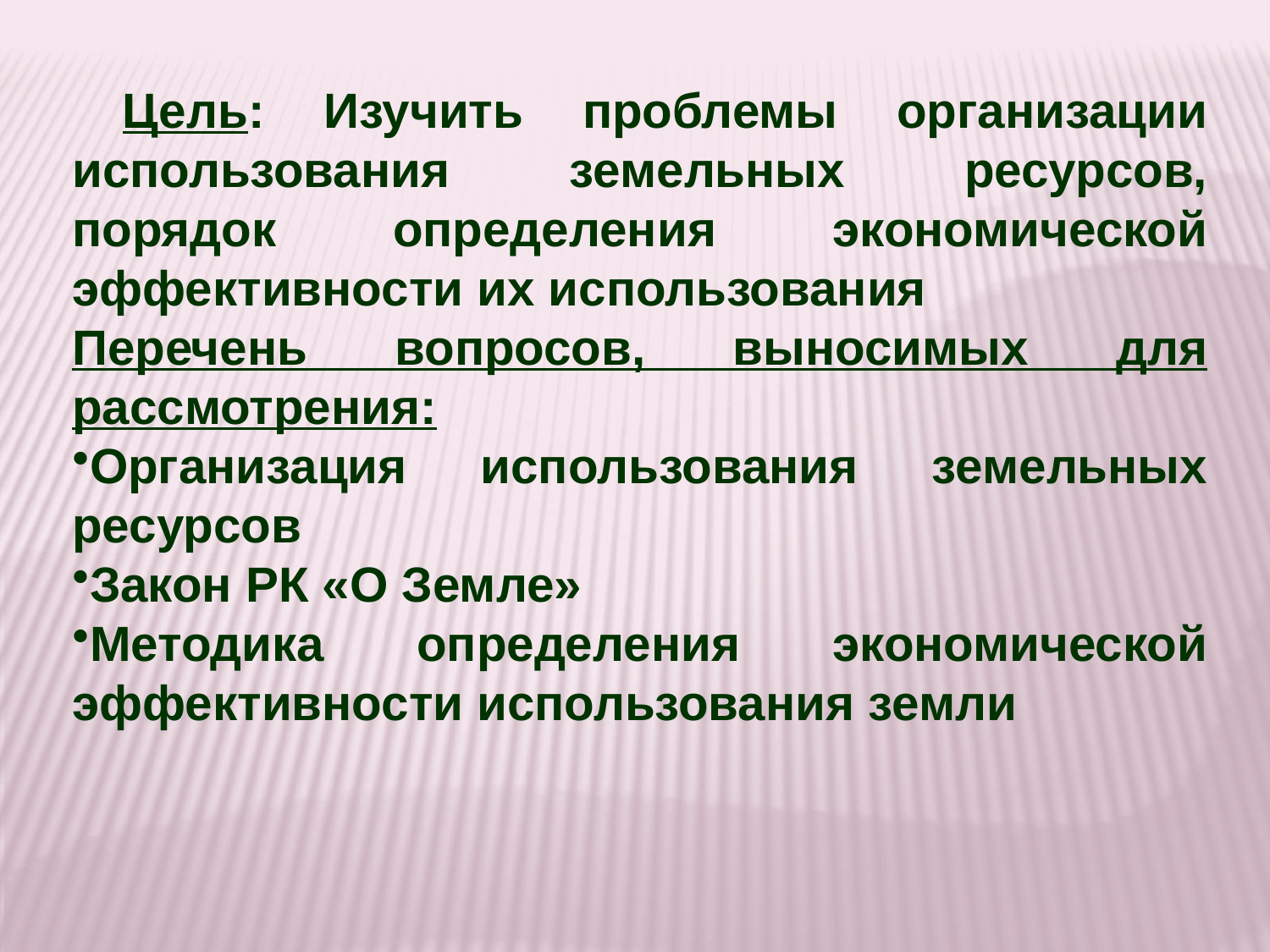

Цель: Изучить проблемы организации использования земельных ресурсов, порядок определения экономической эффективности их использования
Перечень вопросов, выносимых для рассмотрения:
Организация использования земельных ресурсов
Закон РК «О Земле»
Методика определения экономической эффективности использования земли